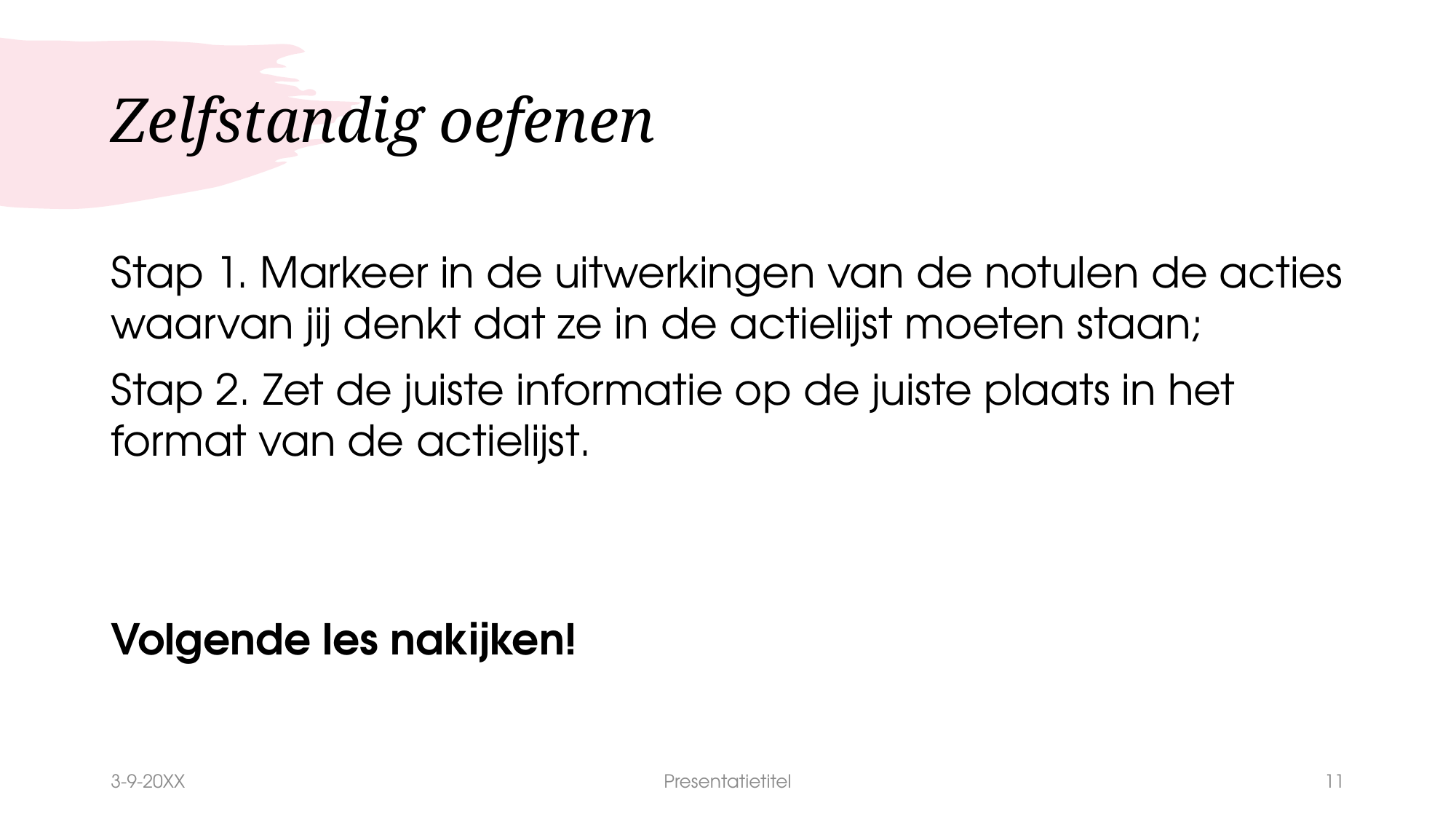

# Zelfstandig oefenen
Stap 1. Markeer in de uitwerkingen van de notulen de acties waarvan jij denkt dat ze in de actielijst moeten staan;
Stap 2. Zet de juiste informatie op de juiste plaats in het format van de actielijst.

Volgende les nakijken!
3-9-20XX
Presentatietitel
11